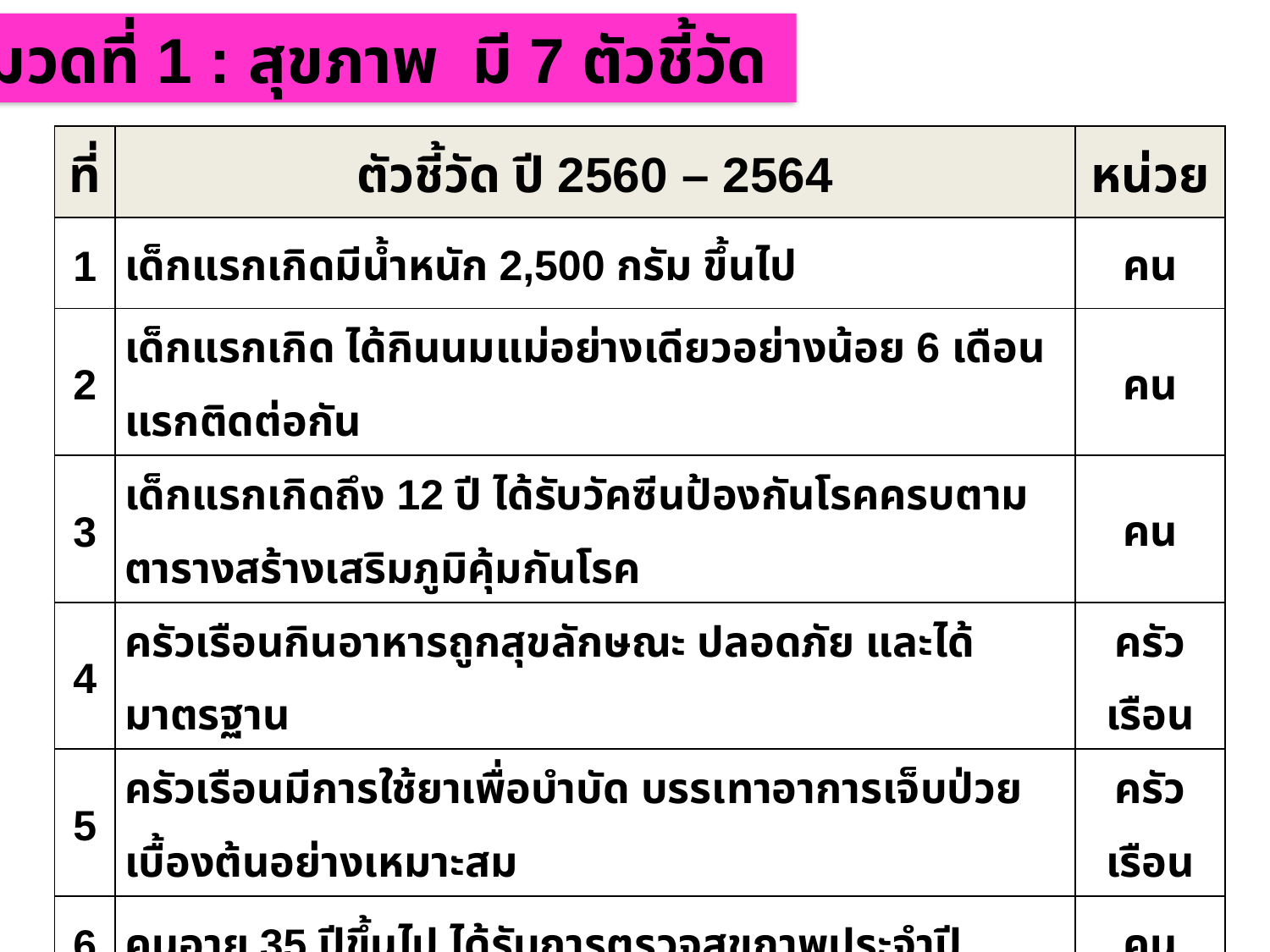

หมวดที่ 1 : สุขภาพ  มี 7 ตัวชี้วัด
| ที่ | ตัวชี้วัด ปี 2560 – 2564 | หน่วย |
| --- | --- | --- |
| 1 | เด็กแรกเกิดมีน้ำหนัก 2,500 กรัม ขึ้นไป | คน |
| 2 | เด็กแรกเกิด ได้กินนมแม่อย่างเดียวอย่างน้อย 6 เดือนแรกติดต่อกัน | คน |
| 3 | เด็กแรกเกิดถึง 12 ปี ได้รับวัคซีนป้องกันโรคครบตามตารางสร้างเสริมภูมิคุ้มกันโรค | คน |
| 4 | ครัวเรือนกินอาหารถูกสุขลักษณะ ปลอดภัย และได้มาตรฐาน | ครัวเรือน |
| 5 | ครัวเรือนมีการใช้ยาเพื่อบำบัด บรรเทาอาการเจ็บป่วยเบื้องต้นอย่างเหมาะสม | ครัวเรือน |
| 6 | คนอายุ 35 ปีขึ้นไป ได้รับการตรวจสุขภาพประจำปี | คน |
| 7 | คนอายุ 6 ปีขึ้นไป ออกกำลังกายอย่างน้อยสัปดาห์ละ 3 วัน ๆ ละ 30 นาที | คน |